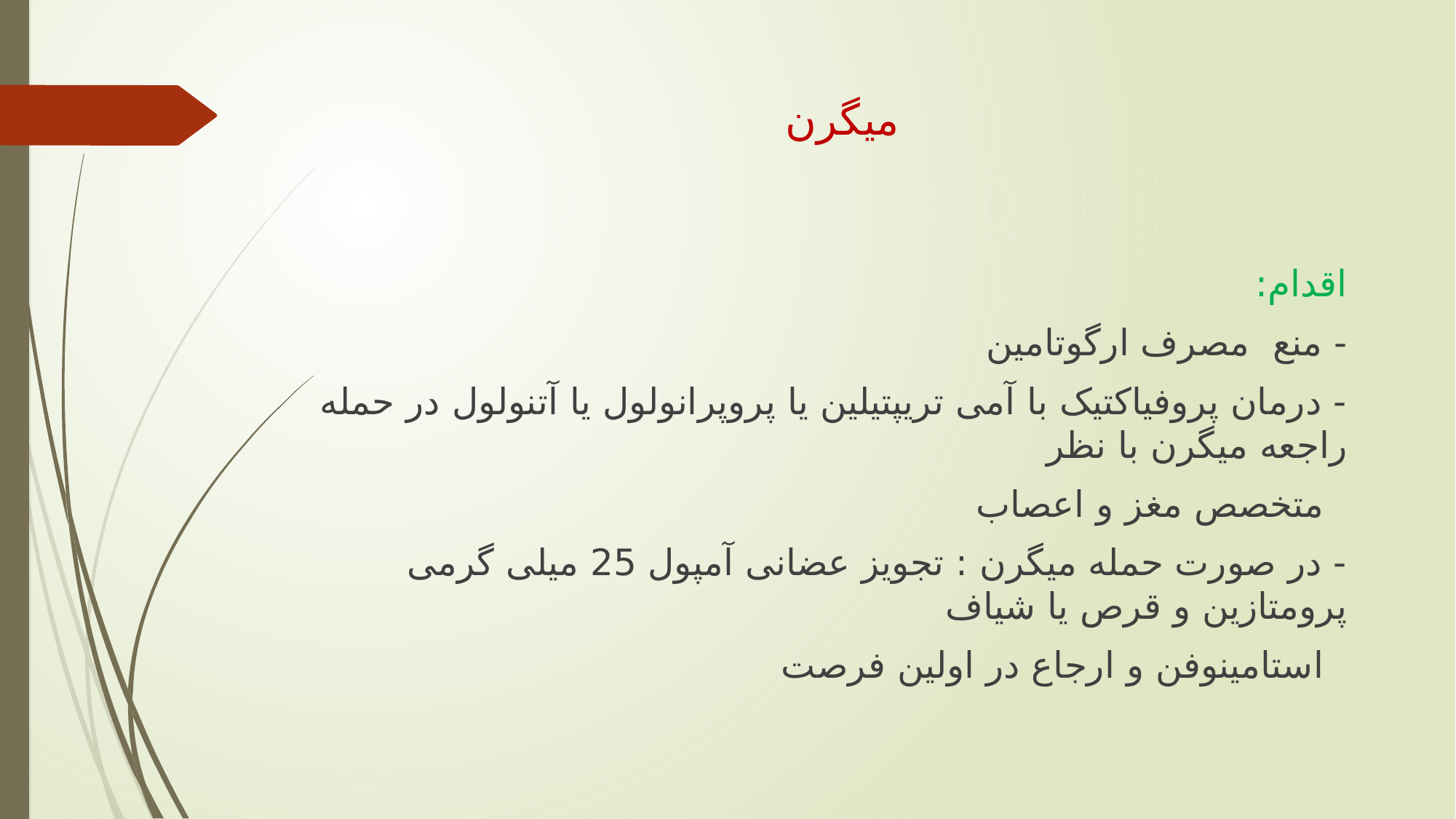

# میگرن
اقدام:
- منع  مصرف ارگوتامین
- درمان پروفیاكتیک با آمی تريپتیلین يا پروپرانولول يا آتنولول در حمله راجعه میگرن با نظر
  متخصص مغز و اعصاب
- در صورت حمله میگرن : تجويز عضانی آمپول 25 میلی گرمی پرومتازين و قرص يا شیاف
  استامینوفن و ارجاع در اولین فرصت